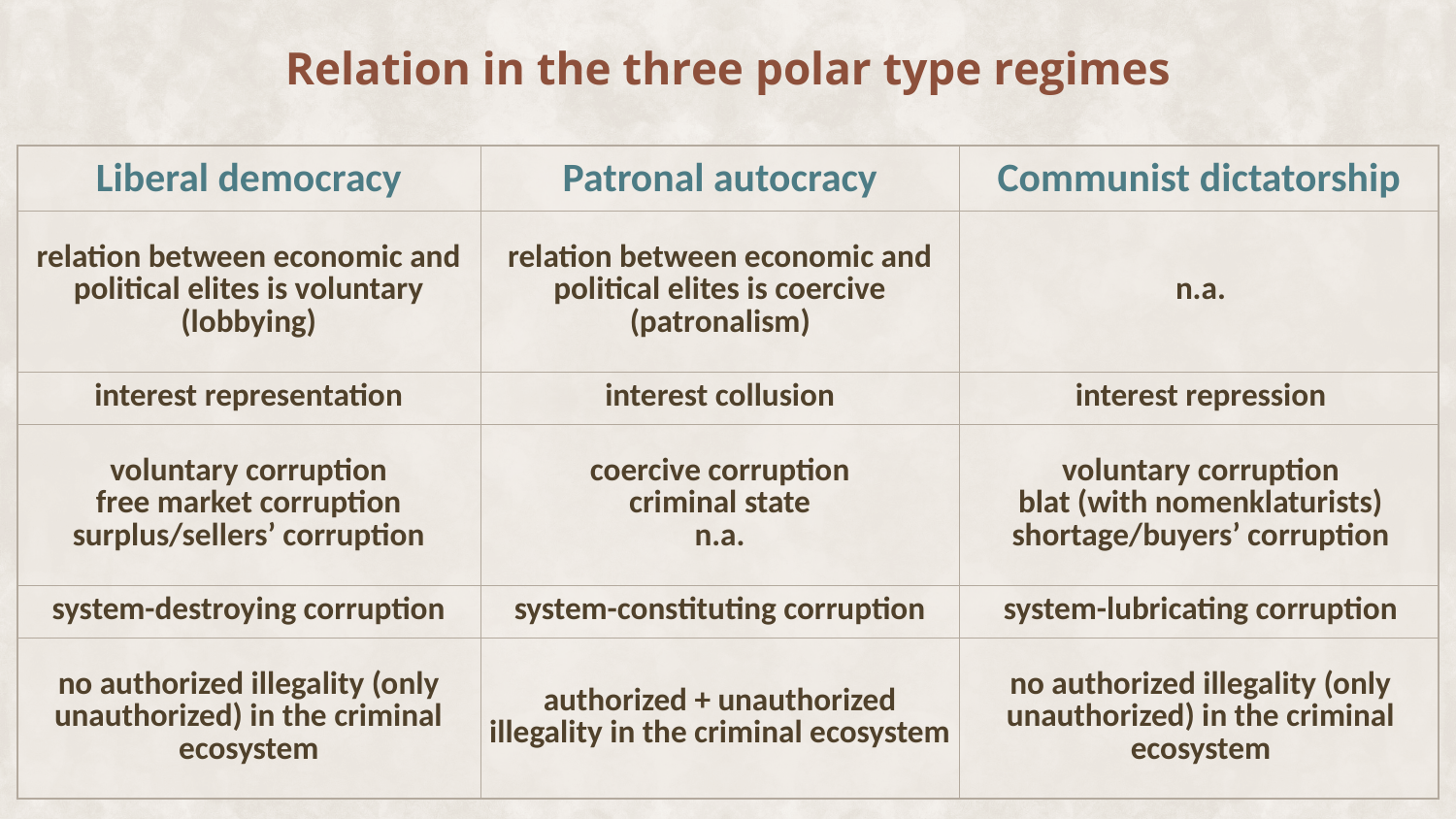

# Relation in the three polar type regimes
| Liberal democracy | Patronal autocracy | Communist dictatorship |
| --- | --- | --- |
| relation between economic and political elites is voluntary (lobbying) | relation between economic and political elites is coercive (patronalism) | n.a. |
| interest representation | interest collusion | interest repression |
| voluntary corruption free market corruption surplus/sellers’ corruption | coercive corruption criminal state n.a. | voluntary corruption blat (with nomenklaturists) shortage/buyers’ corruption |
| system-destroying corruption | system-constituting corruption | system-lubricating corruption |
| no authorized illegality (only unauthorized) in the criminal ecosystem | authorized + unauthorized illegality in the criminal ecosystem | no authorized illegality (only unauthorized) in the criminal ecosystem |